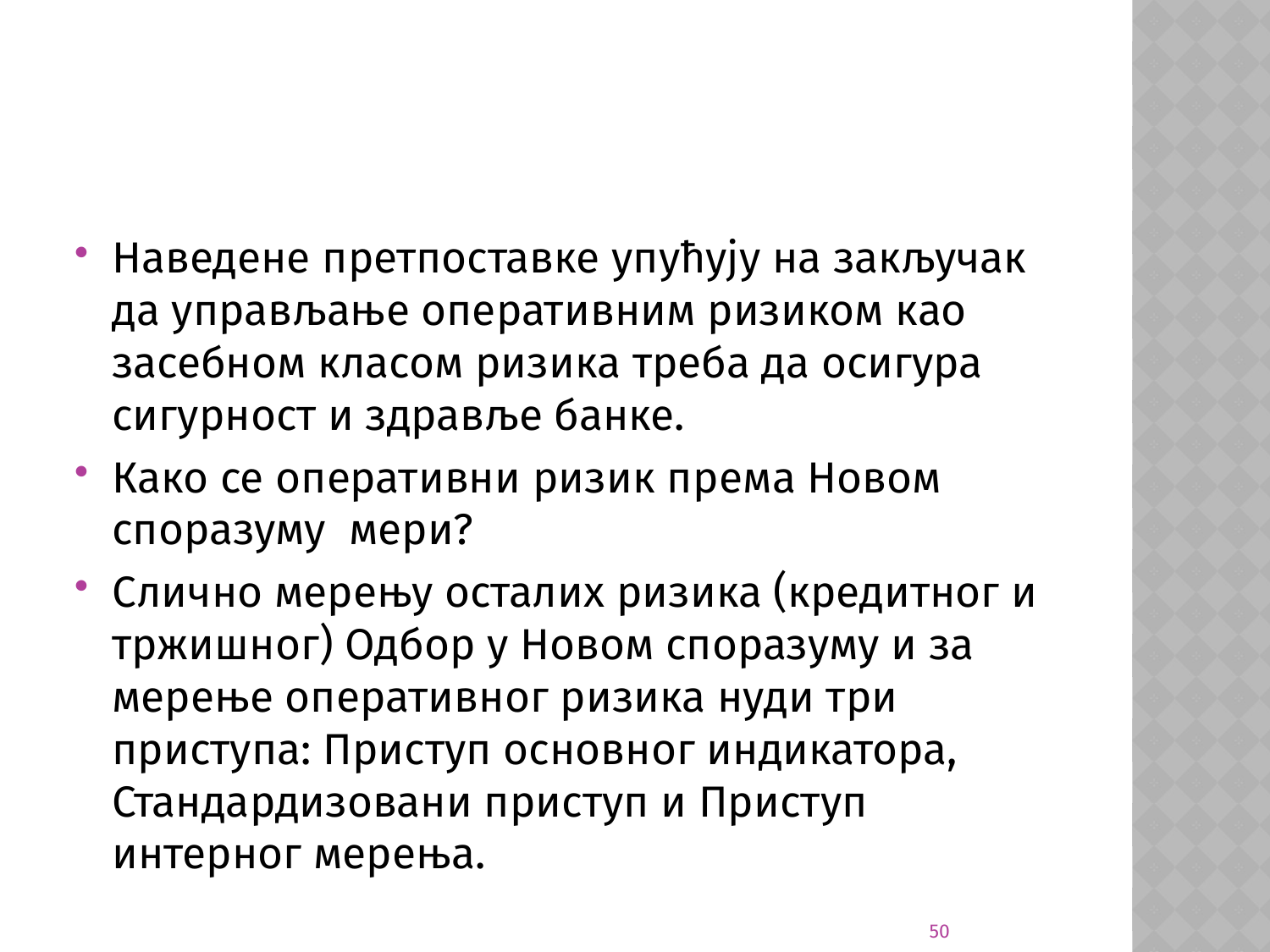

#
Наведене претпоставке упућују на закључак да управљање оперативним ризиком као засебном класом ризика треба да осигура сигурност и здравље банке.
Како се оперативни ризик прeма Новом споразуму  мери?
Слично мерењу осталих ризика (кредитног и тржишног) Одбор у Новом споразуму и за мерење оперативног ризика нуди три приступа: Приступ основног индикатора, Стандардизовани приступ и Приступ интерног мерења.

50